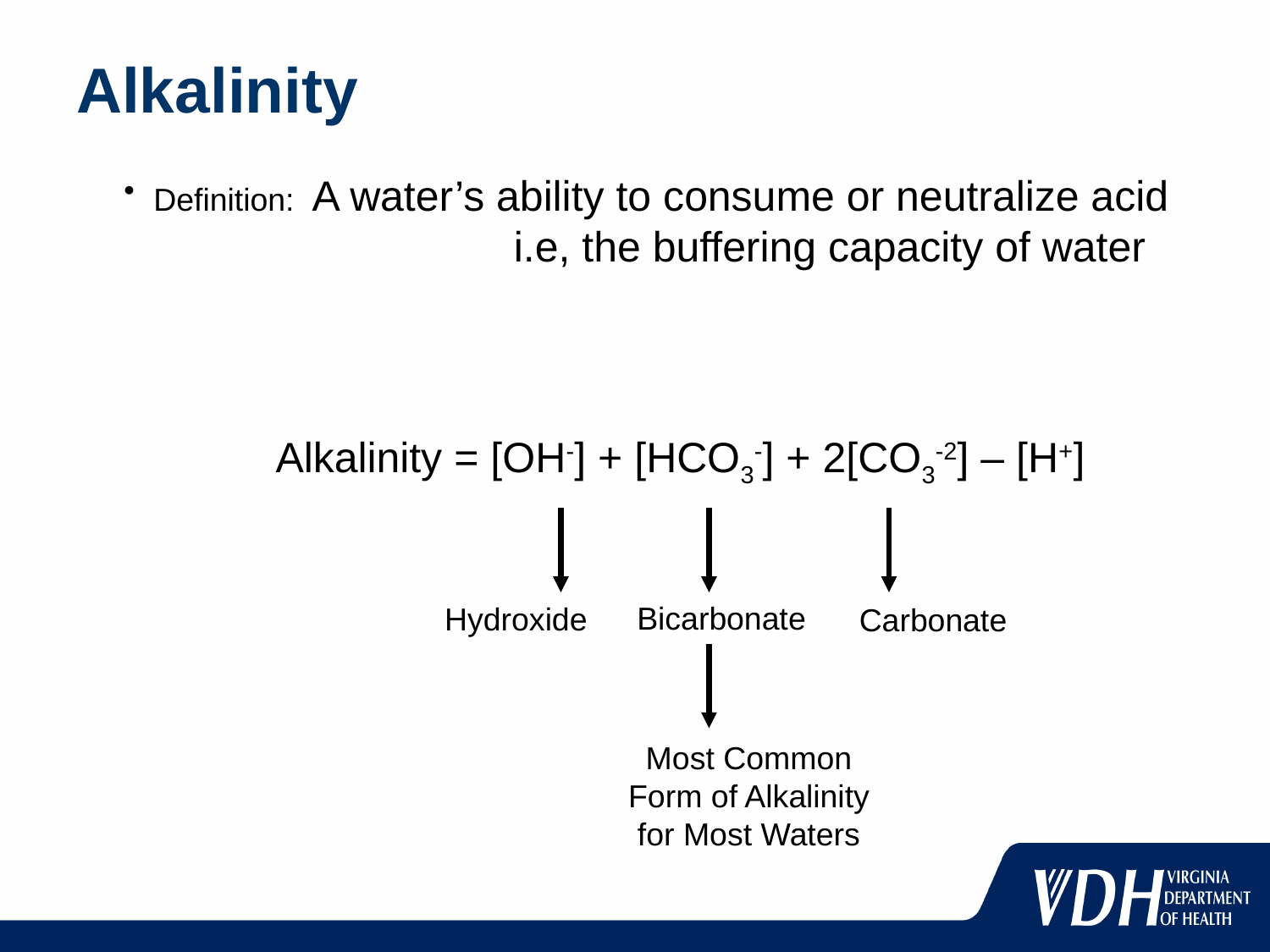

# Alkalinity

Definition:  A water’s ability to consume or neutralize acid  		         i.e, the buffering capacity of water

Alkalinity = [OH-] + [HCO3-] + 2[CO3-2] – [H+]
Bicarbonate
Hydroxide
Carbonate
Most Common Form of Alkalinity for Most Waters